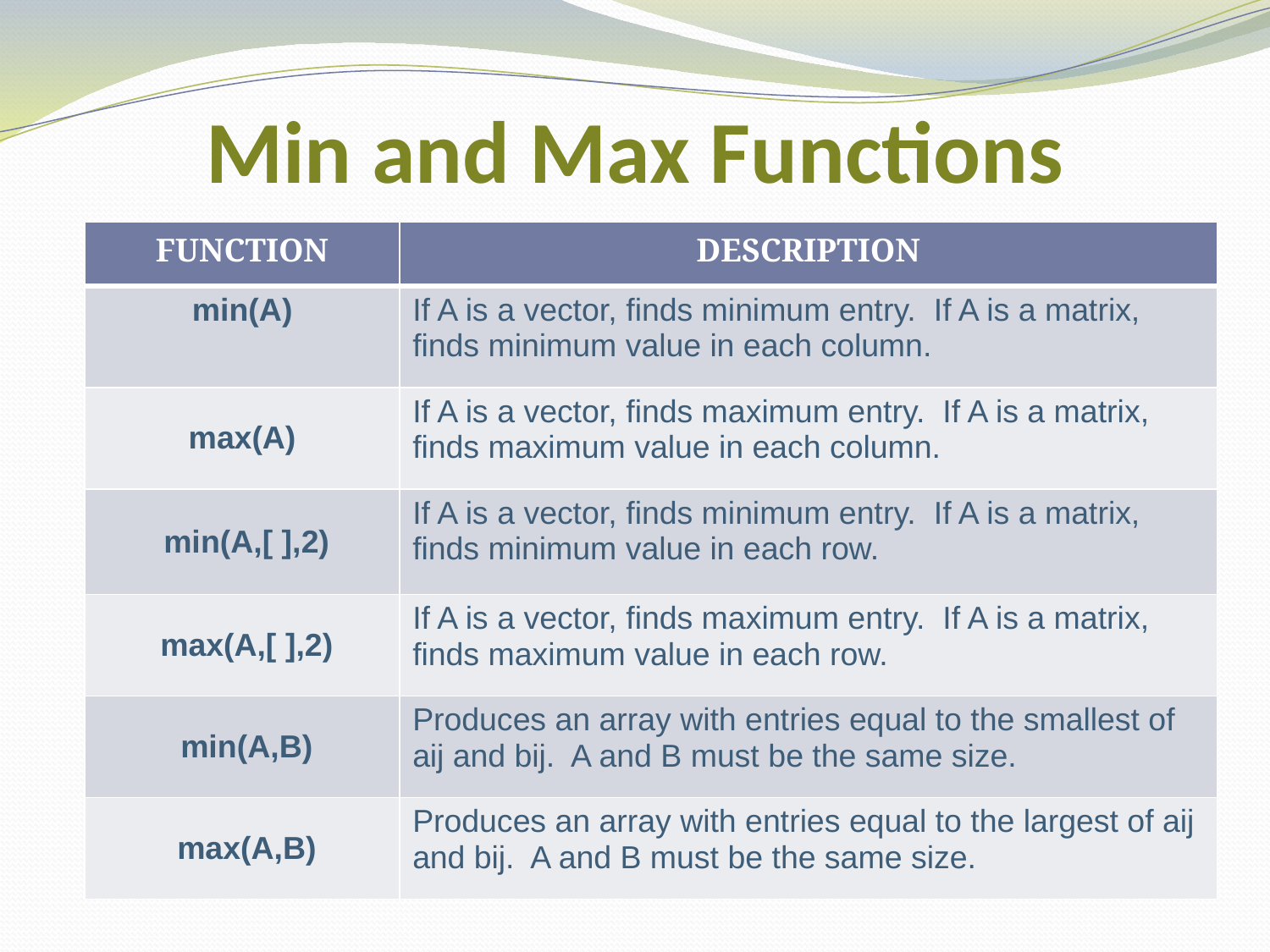

# Min and Max Functions
| FUNCTION | DESCRIPTION |
| --- | --- |
| min(A) | If A is a vector, finds minimum entry. If A is a matrix, finds minimum value in each column. |
| max(A) | If A is a vector, finds maximum entry. If A is a matrix, finds maximum value in each column. |
| min(A,[ ],2) | If A is a vector, finds minimum entry. If A is a matrix, finds minimum value in each row. |
| max(A,[ ],2) | If A is a vector, finds maximum entry. If A is a matrix, finds maximum value in each row. |
| min(A,B) | Produces an array with entries equal to the smallest of aij and bij. A and B must be the same size. |
| max(A,B) | Produces an array with entries equal to the largest of aij and bij. A and B must be the same size. |